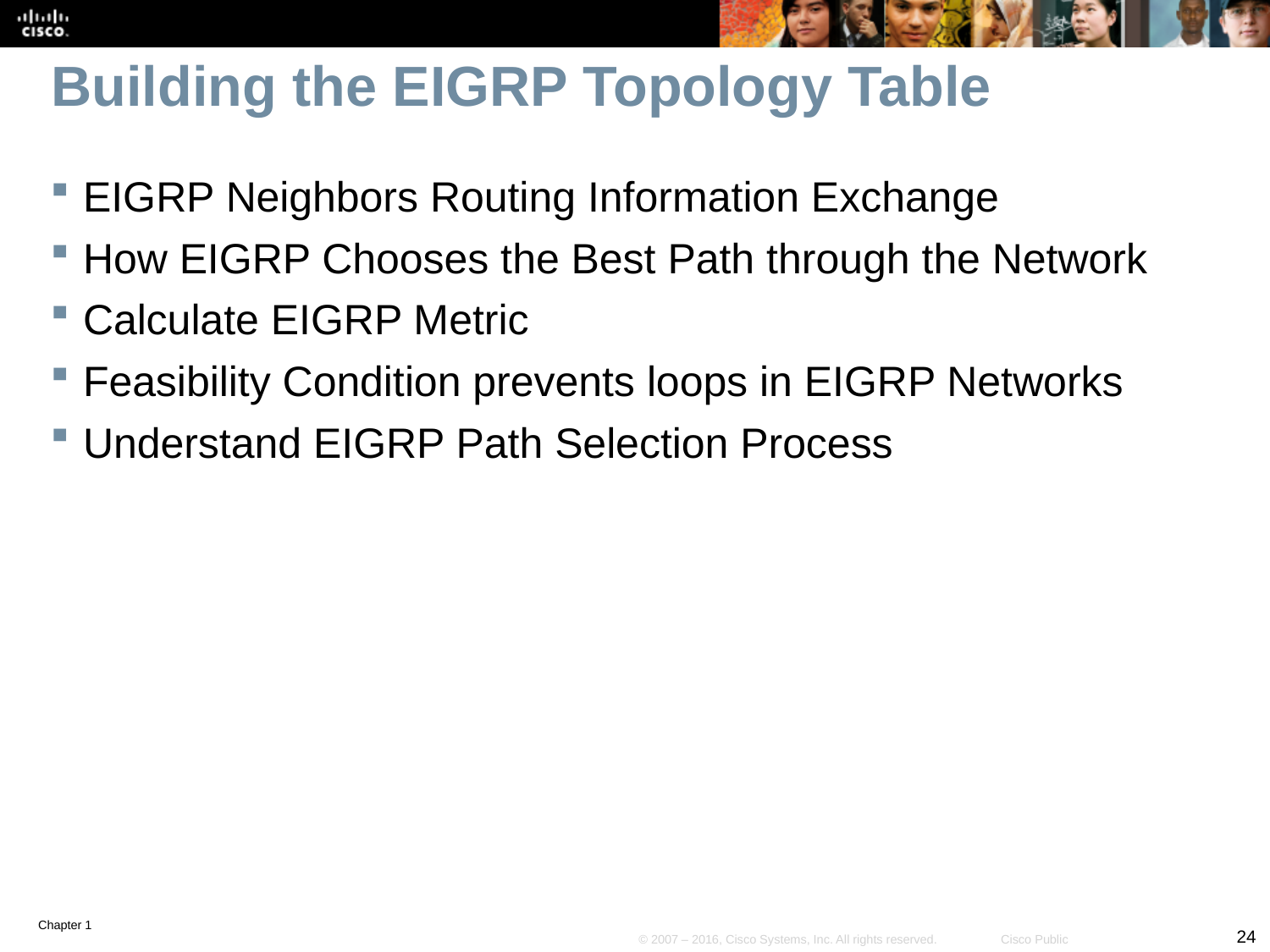

# Building the EIGRP Topology Table
EIGRP Neighbors Routing Information Exchange
How EIGRP Chooses the Best Path through the Network
Calculate EIGRP Metric
Feasibility Condition prevents loops in EIGRP Networks
Understand EIGRP Path Selection Process